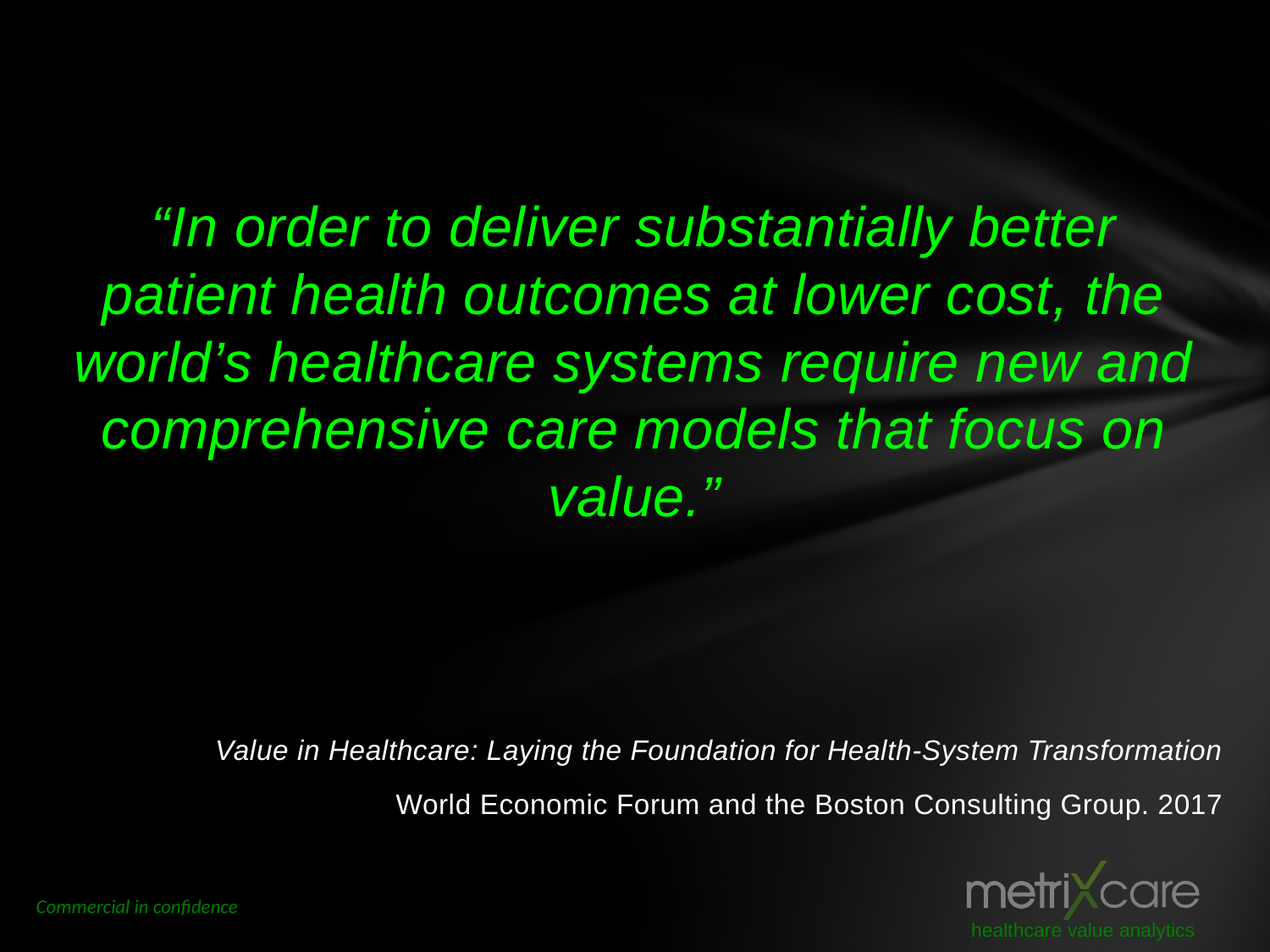

“In order to deliver substantially better patient health outcomes at lower cost, the world’s healthcare systems require new and comprehensive care models that focus on value.”

Value in Healthcare: Laying the Foundation for Health-System Transformation
World Economic Forum and the Boston Consulting Group. 2017